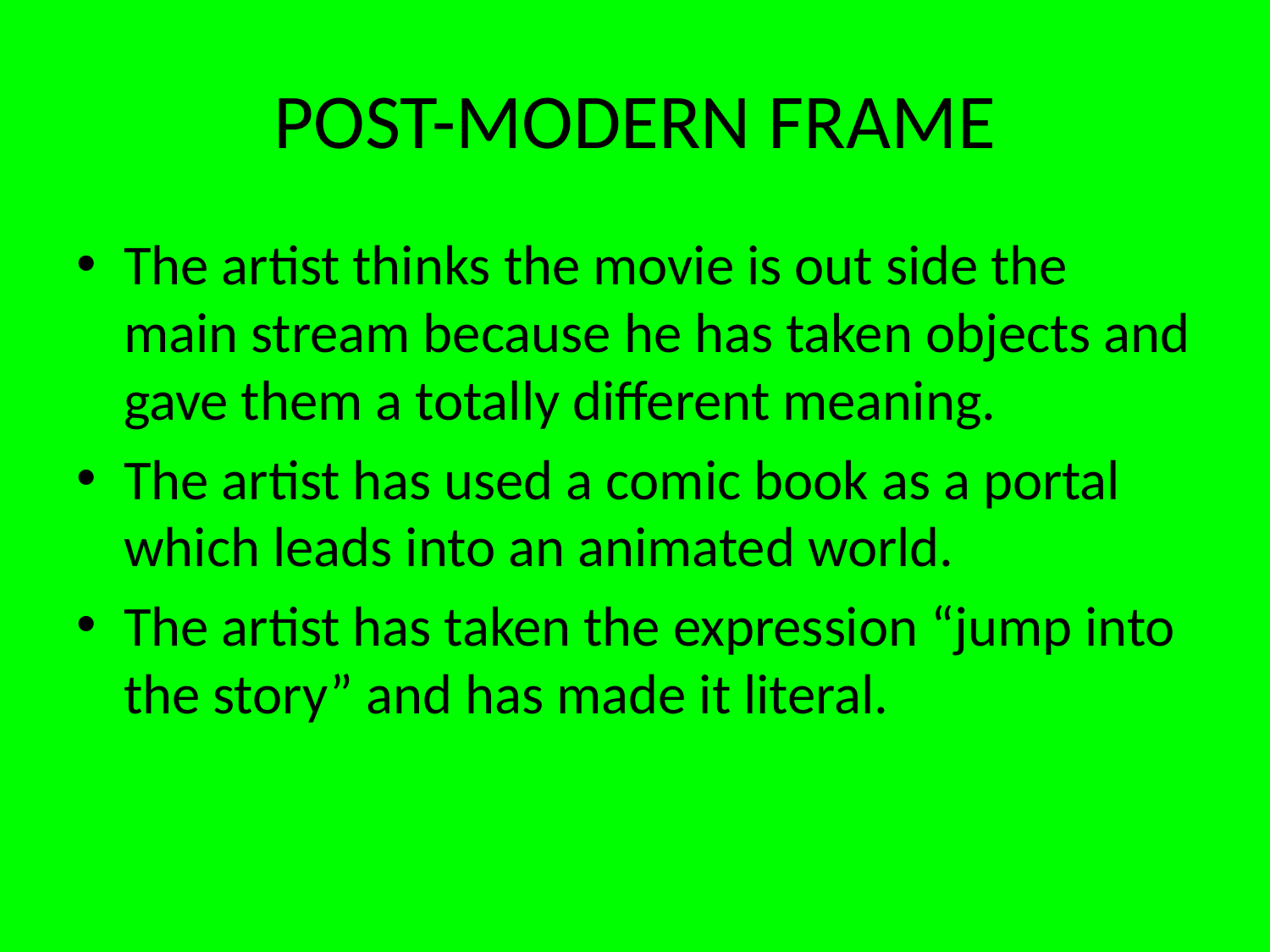

# POST-MODERN FRAME
The artist thinks the movie is out side the main stream because he has taken objects and gave them a totally different meaning.
The artist has used a comic book as a portal which leads into an animated world.
The artist has taken the expression “jump into the story” and has made it literal.